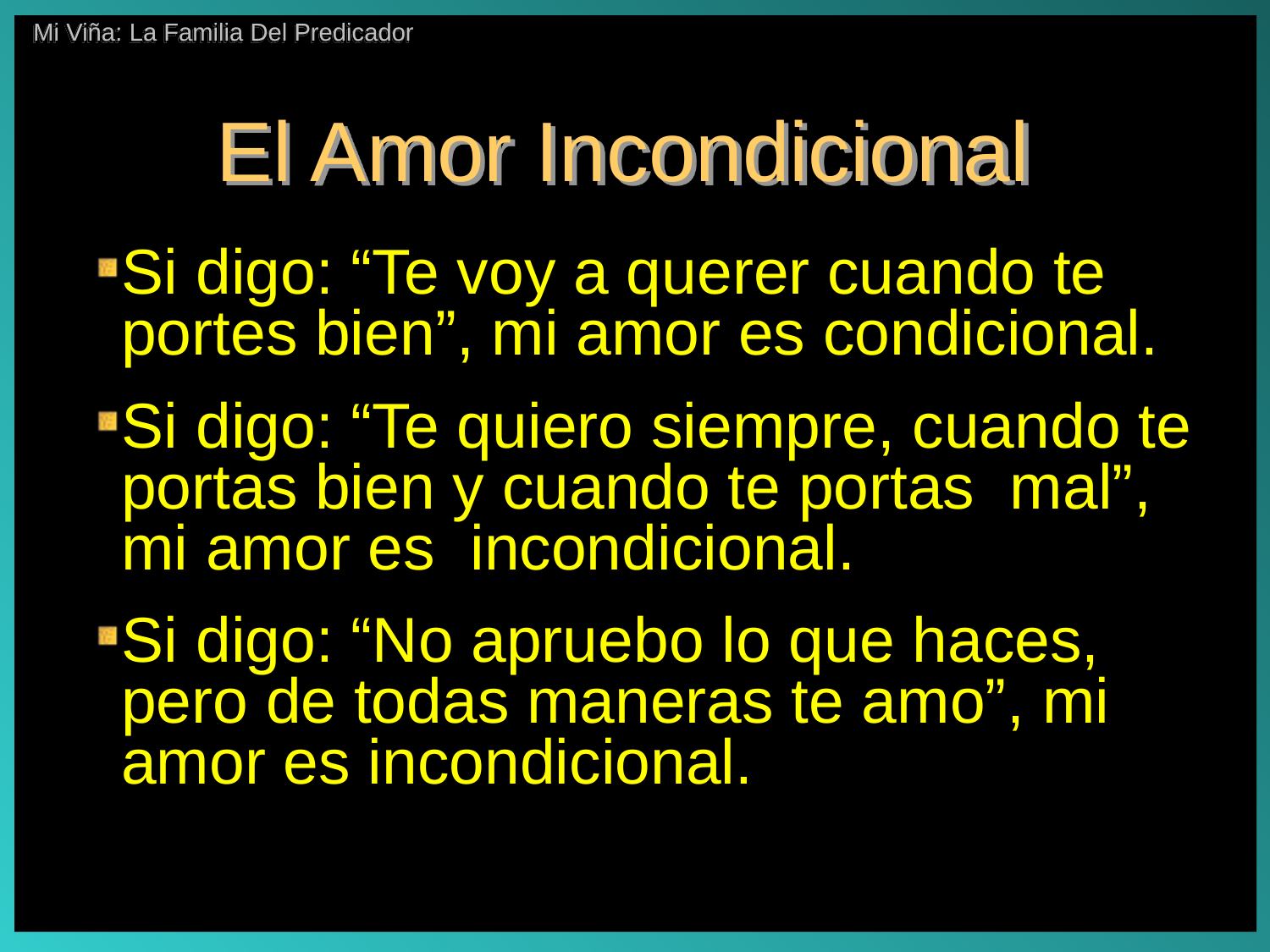

Mi Viña: La Familia Del Predicador

# El Amor Incondicional
Si digo: “Te voy a querer cuando te portes bien”, mi amor es condicional.
Si digo: “Te quiero siempre, cuando te portas bien y cuando te portas  mal”, mi amor es  incondicional.
Si digo: “No apruebo lo que haces, pero de todas maneras te amo”, mi amor es incondicional.